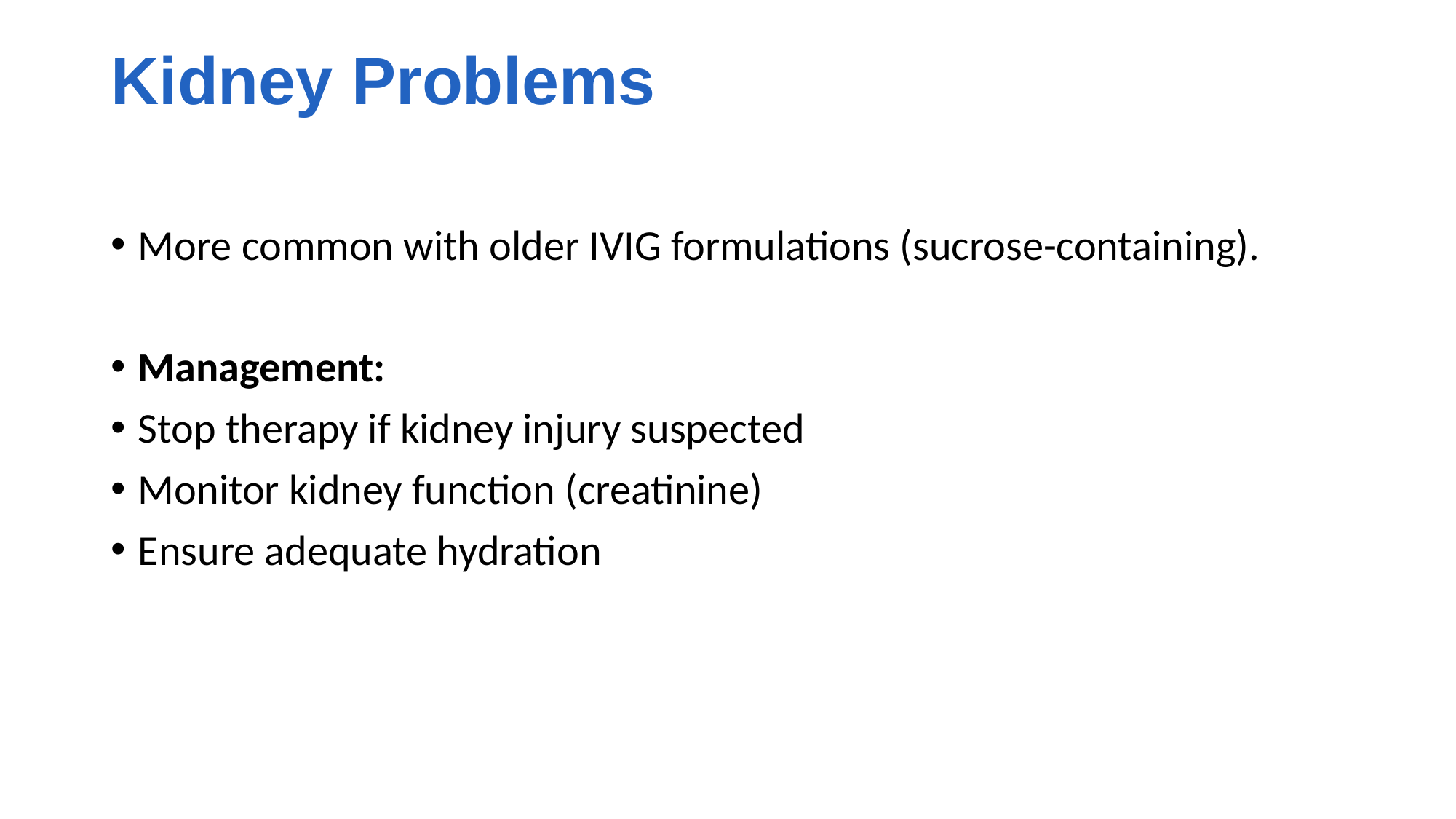

# Kidney Problems
More common with older IVIG formulations (sucrose-containing).

Management:
Stop therapy if kidney injury suspected
Monitor kidney function (creatinine)
Ensure adequate hydration